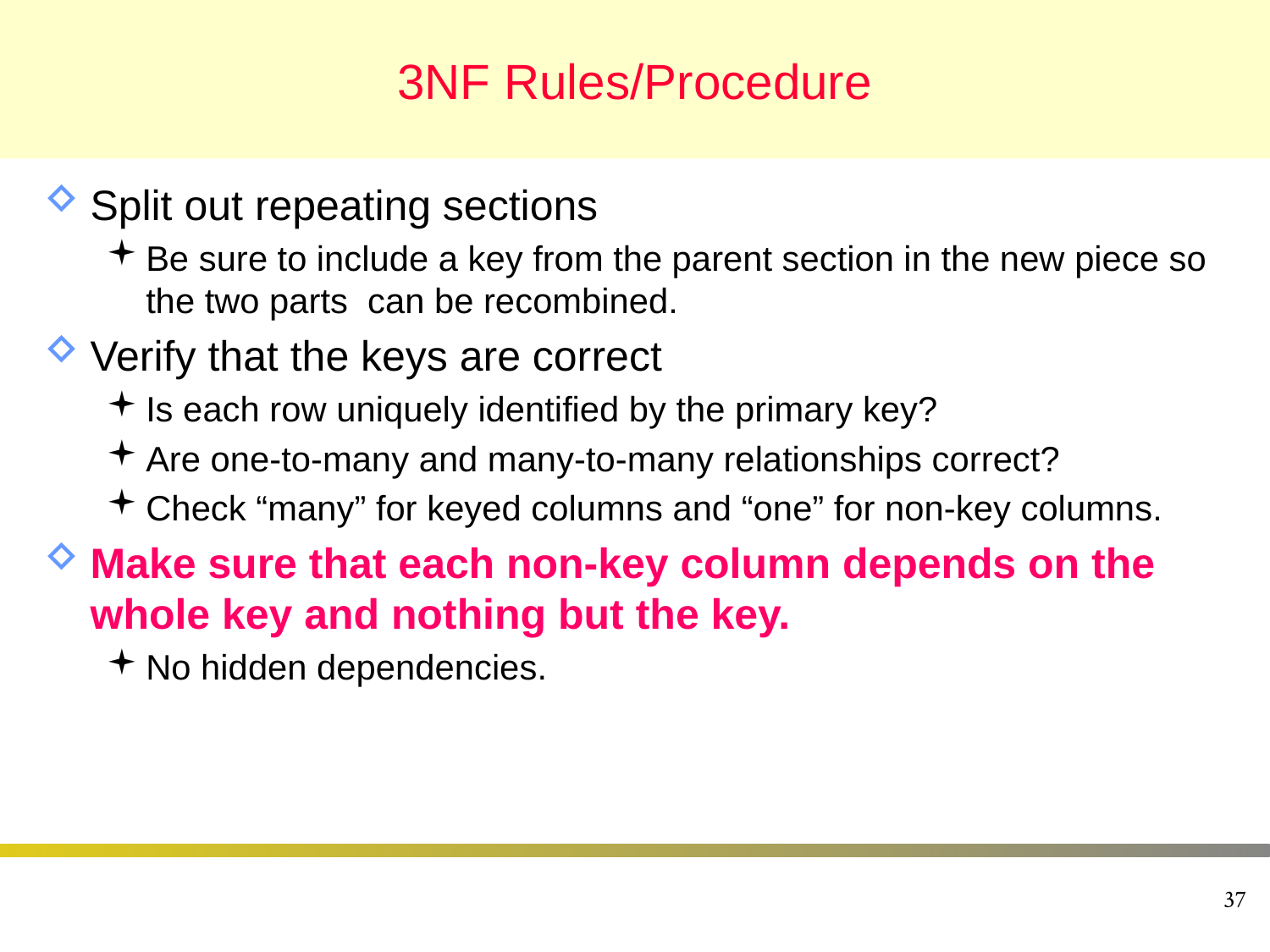

# 3NF Rules/Procedure
Split out repeating sections
Be sure to include a key from the parent section in the new piece so the two parts  can be recombined.
Verify that the keys are correct
Is each row uniquely identified by the primary key?
Are one-to-many and many-to-many relationships correct?
Check “many” for keyed columns and “one” for non-key columns.
Make sure that each non-key column depends on the whole key and nothing but the key.
No hidden dependencies.
37